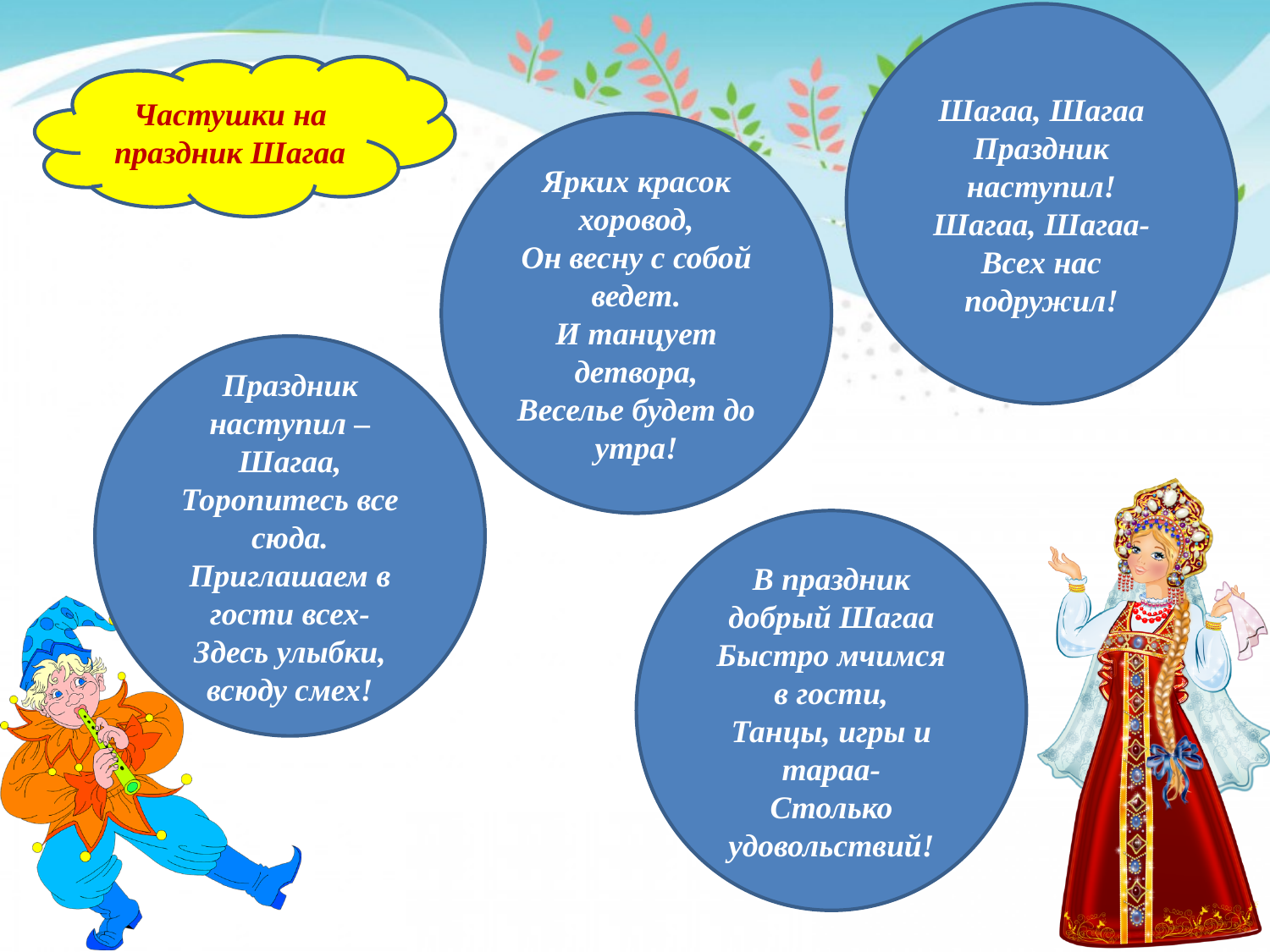

Шагаа, Шагаа
Праздник наступил!
Шагаа, Шагаа-
Всех нас подружил!
Частушки на праздник Шагаа
Ярких красок хоровод,
Он весну с собой ведет.
И танцует детвора,
Веселье будет до утра!
Праздник наступил – Шагаа,
Торопитесь все сюда.
Приглашаем в гости всех-
Здесь улыбки, всюду смех!
В праздник добрый Шагаа
Быстро мчимся в гости,
Танцы, игры и тараа-
Столько удовольствий!